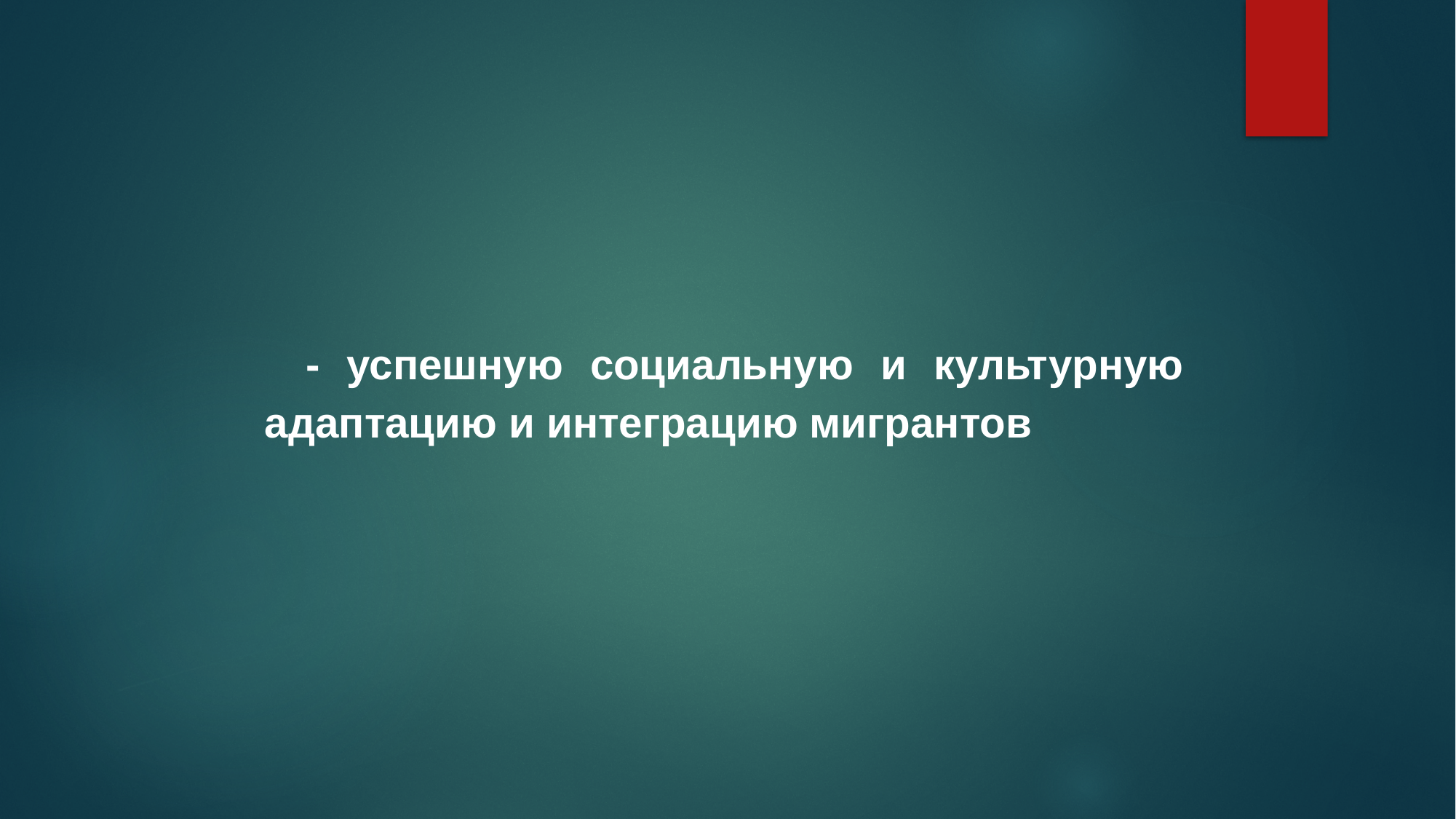

- успешную социальную и культурную адаптацию и интеграцию мигрантов